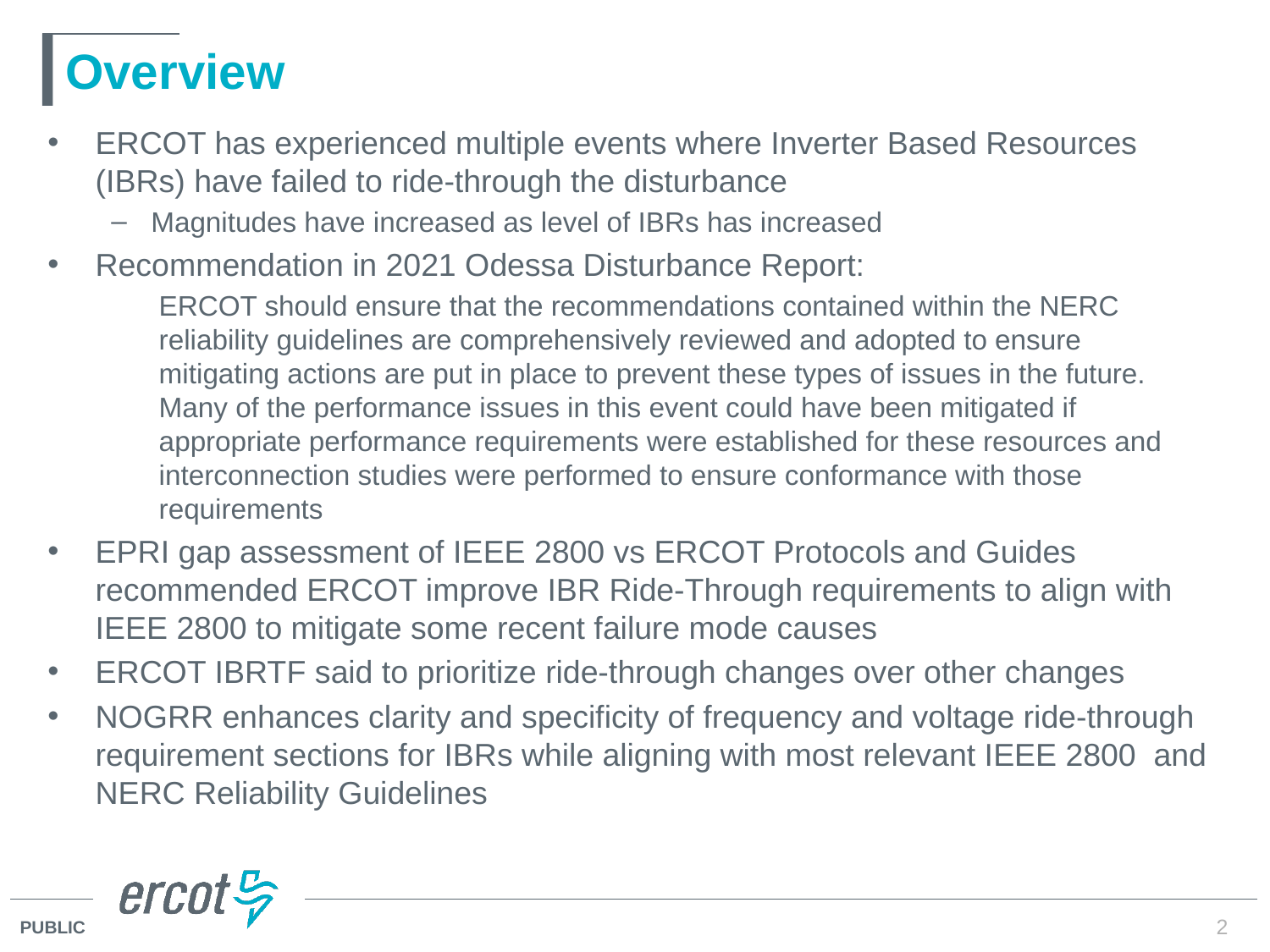

# Overview
ERCOT has experienced multiple events where Inverter Based Resources (IBRs) have failed to ride-through the disturbance
Magnitudes have increased as level of IBRs has increased
Recommendation in 2021 Odessa Disturbance Report:
ERCOT should ensure that the recommendations contained within the NERC reliability guidelines are comprehensively reviewed and adopted to ensure mitigating actions are put in place to prevent these types of issues in the future. Many of the performance issues in this event could have been mitigated if appropriate performance requirements were established for these resources and interconnection studies were performed to ensure conformance with those requirements
EPRI gap assessment of IEEE 2800 vs ERCOT Protocols and Guides recommended ERCOT improve IBR Ride-Through requirements to align with IEEE 2800 to mitigate some recent failure mode causes
ERCOT IBRTF said to prioritize ride-through changes over other changes
NOGRR enhances clarity and specificity of frequency and voltage ride-through requirement sections for IBRs while aligning with most relevant IEEE 2800  and NERC Reliability Guidelines

2